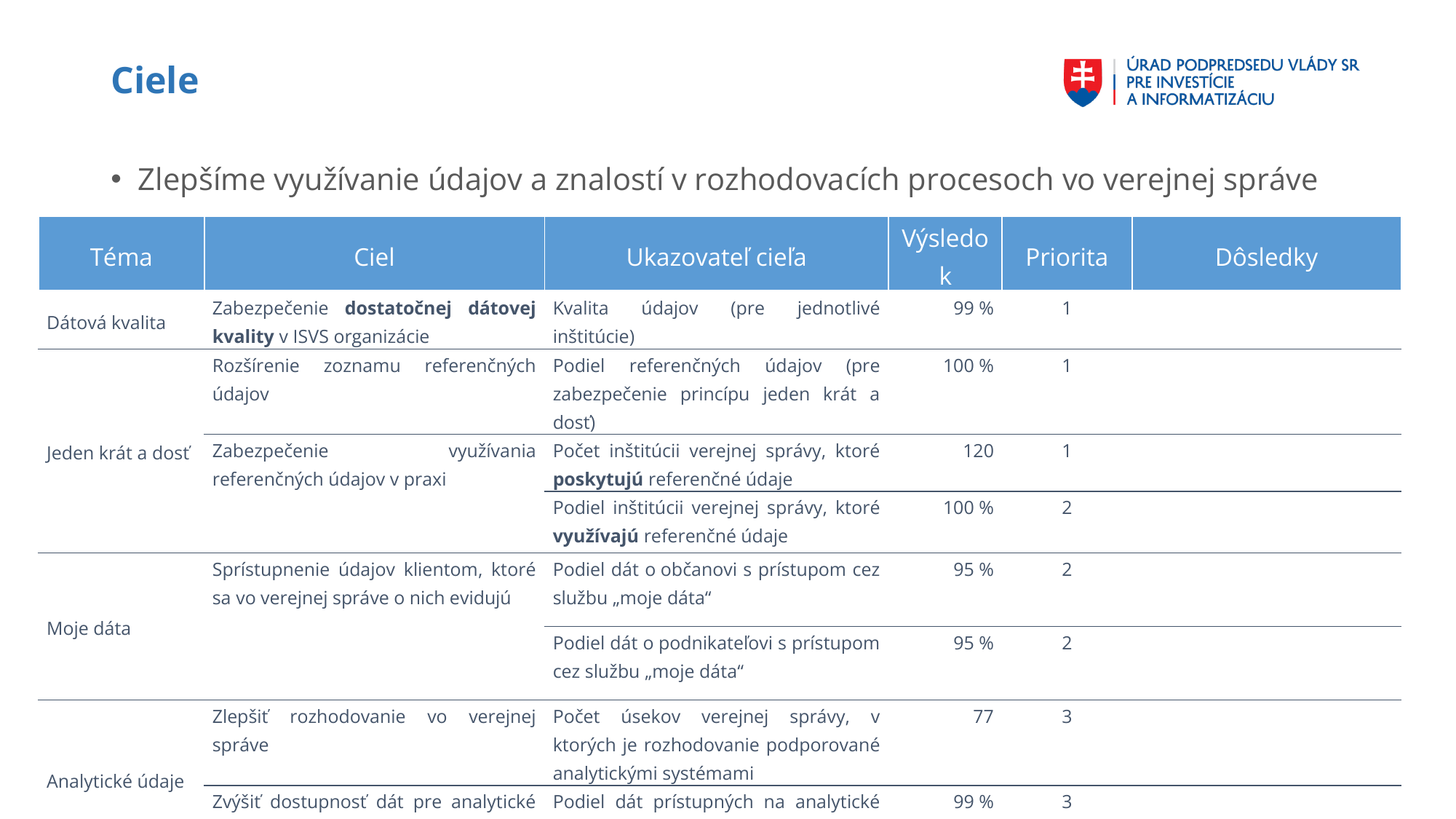

# Ciele
Zlepšíme využívanie údajov a znalostí v rozhodovacích procesoch vo verejnej správe
| Téma | Ciel | Ukazovateľ cieľa | Výsledok | Priorita | Dôsledky |
| --- | --- | --- | --- | --- | --- |
| Dátová kvalita | Zabezpečenie dostatočnej dátovej kvality v ISVS organizácie | Kvalita údajov (pre jednotlivé inštitúcie) | 99 % | 1 |  |
| Jeden krát a dosť | Rozšírenie zoznamu referenčných údajov | Podiel referenčných údajov (pre zabezpečenie princípu jeden krát a dosť) | 100 % | 1 |  |
|  | Zabezpečenie využívania referenčných údajov v praxi | Počet inštitúcii verejnej správy, ktoré poskytujú referenčné údaje | 120 | 1 |  |
|  |  | Podiel inštitúcii verejnej správy, ktoré využívajú referenčné údaje | 100 % | 2 |  |
| Moje dáta | Sprístupnenie údajov klientom, ktoré sa vo verejnej správe o nich evidujú | Podiel dát o občanovi s prístupom cez službu „moje dáta“ | 95 % | 2 |  |
|  |  | Podiel dát o podnikateľovi s prístupom cez službu „moje dáta“ | 95 % | 2 |  |
| Analytické údaje | Zlepšiť rozhodovanie vo verejnej správe | Počet úsekov verejnej správy, v ktorých je rozhodovanie podporované analytickými systémami | 77 | 3 |  |
|  | Zvýšiť dostupnosť dát pre analytické spracovanie | Podiel dát prístupných na analytické spracovanie | 99 % | 3 |  |